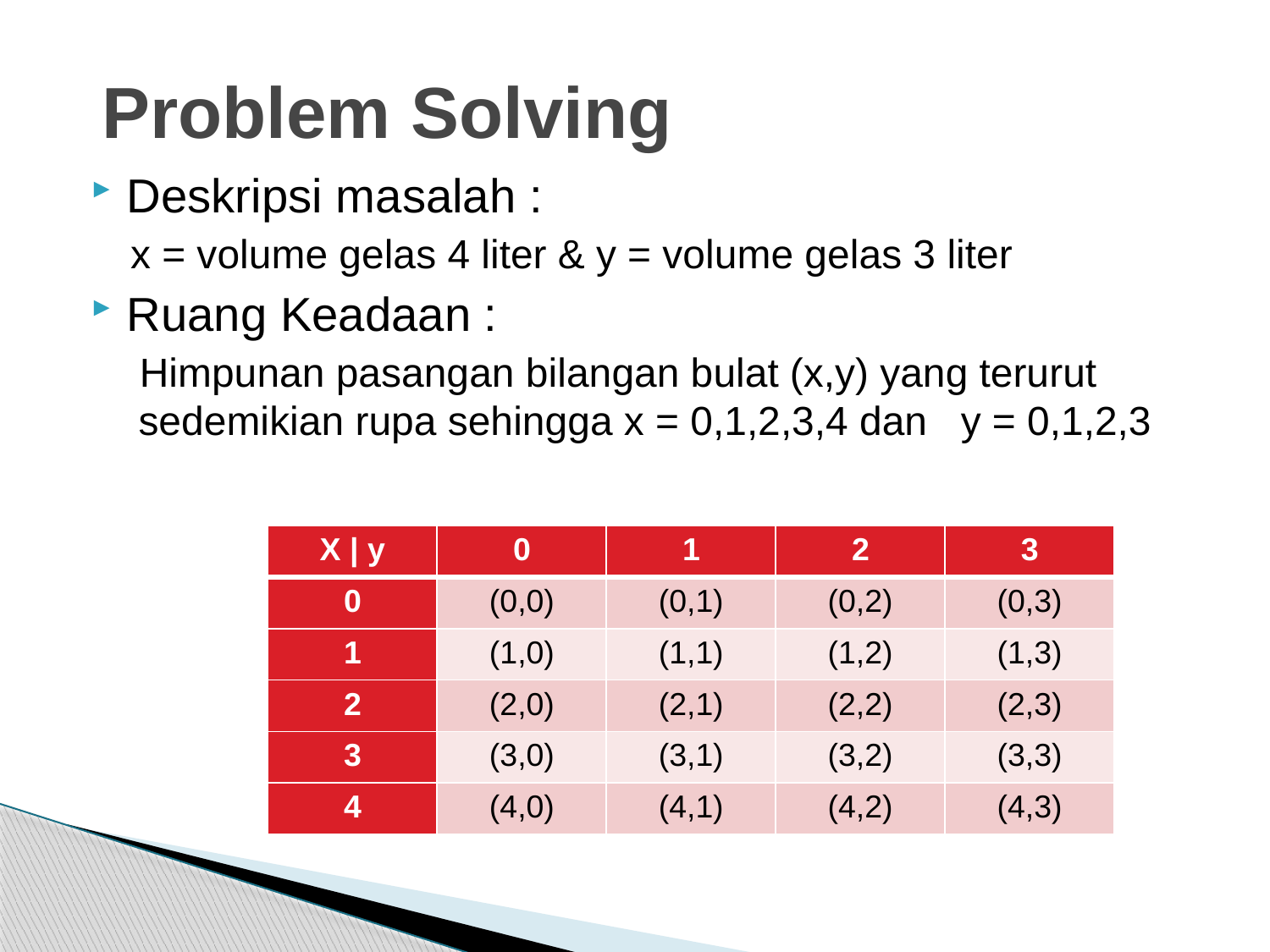

# Problem Solving
Deskripsi masalah :
x = volume gelas 4 liter & y = volume gelas 3 liter
Ruang Keadaan :
Himpunan pasangan bilangan bulat (x,y) yang terurut sedemikian rupa sehingga x = 0,1,2,3,4 dan   y = 0,1,2,3

| X | y | 0 | 1 | 2 | 3 |
| --- | --- | --- | --- | --- |
| 0 | (0,0) | (0,1) | (0,2) | (0,3) |
| 1 | (1,0) | (1,1) | (1,2) | (1,3) |
| 2 | (2,0) | (2,1) | (2,2) | (2,3) |
| 3 | (3,0) | (3,1) | (3,2) | (3,3) |
| 4 | (4,0) | (4,1) | (4,2) | (4,3) |